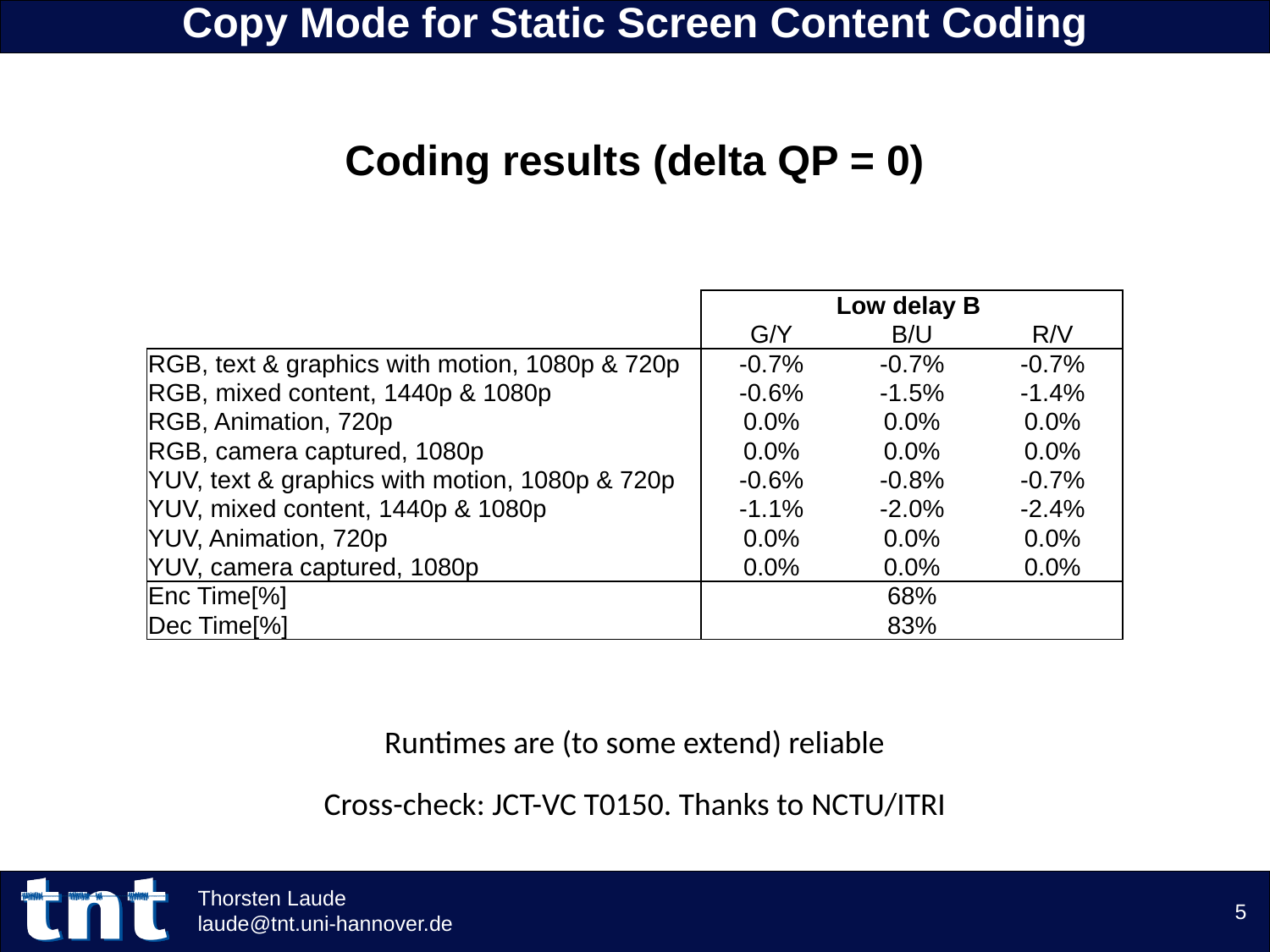

# Copy Mode for Static Screen Content Coding
Coding results (delta QP = 0)
|  | Low delay B |  |  |
| --- | --- | --- | --- |
|  | G/Y | B/U | R/V |
| RGB, text & graphics with motion, 1080p & 720p | -0.7% | -0.7% | -0.7% |
| RGB, mixed content, 1440p & 1080p | -0.6% | -1.5% | -1.4% |
| RGB, Animation, 720p | 0.0% | 0.0% | 0.0% |
| RGB, camera captured, 1080p | 0.0% | 0.0% | 0.0% |
| YUV, text & graphics with motion, 1080p & 720p | -0.6% | -0.8% | -0.7% |
| YUV, mixed content, 1440p & 1080p | -1.1% | -2.0% | -2.4% |
| YUV, Animation, 720p | 0.0% | 0.0% | 0.0% |
| YUV, camera captured, 1080p | 0.0% | 0.0% | 0.0% |
| Enc Time[%] | 68% |  |  |
| Dec Time[%] | 83% |  |  |
Runtimes are (to some extend) reliable
Cross-check: JCT-VC T0150. Thanks to NCTU/ITRI
Thorsten Laude
laude@tnt.uni-hannover.de
5